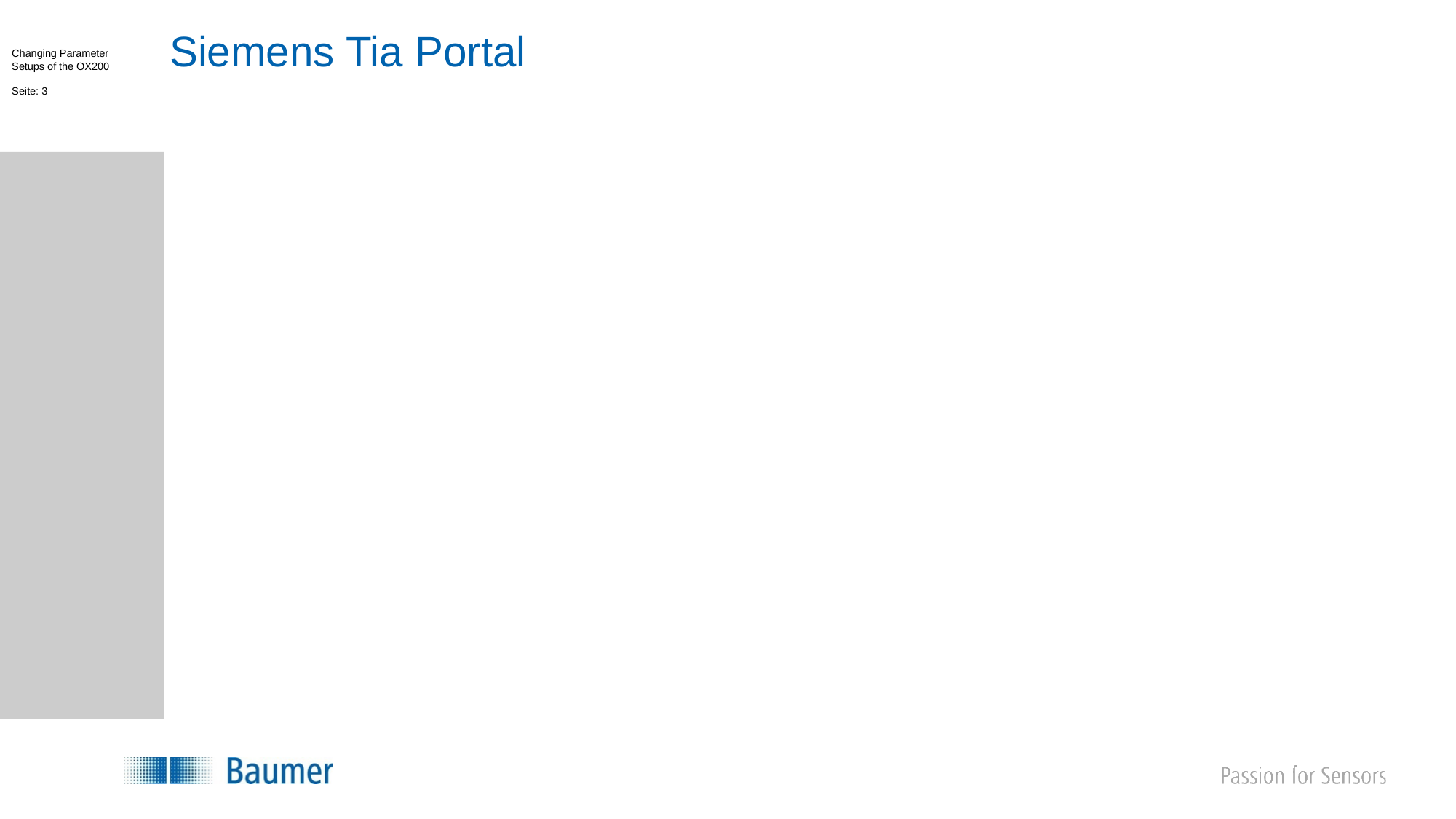

# Siemens Tia Portal
Changing Parameter Setups of the OX200
Seite: 3